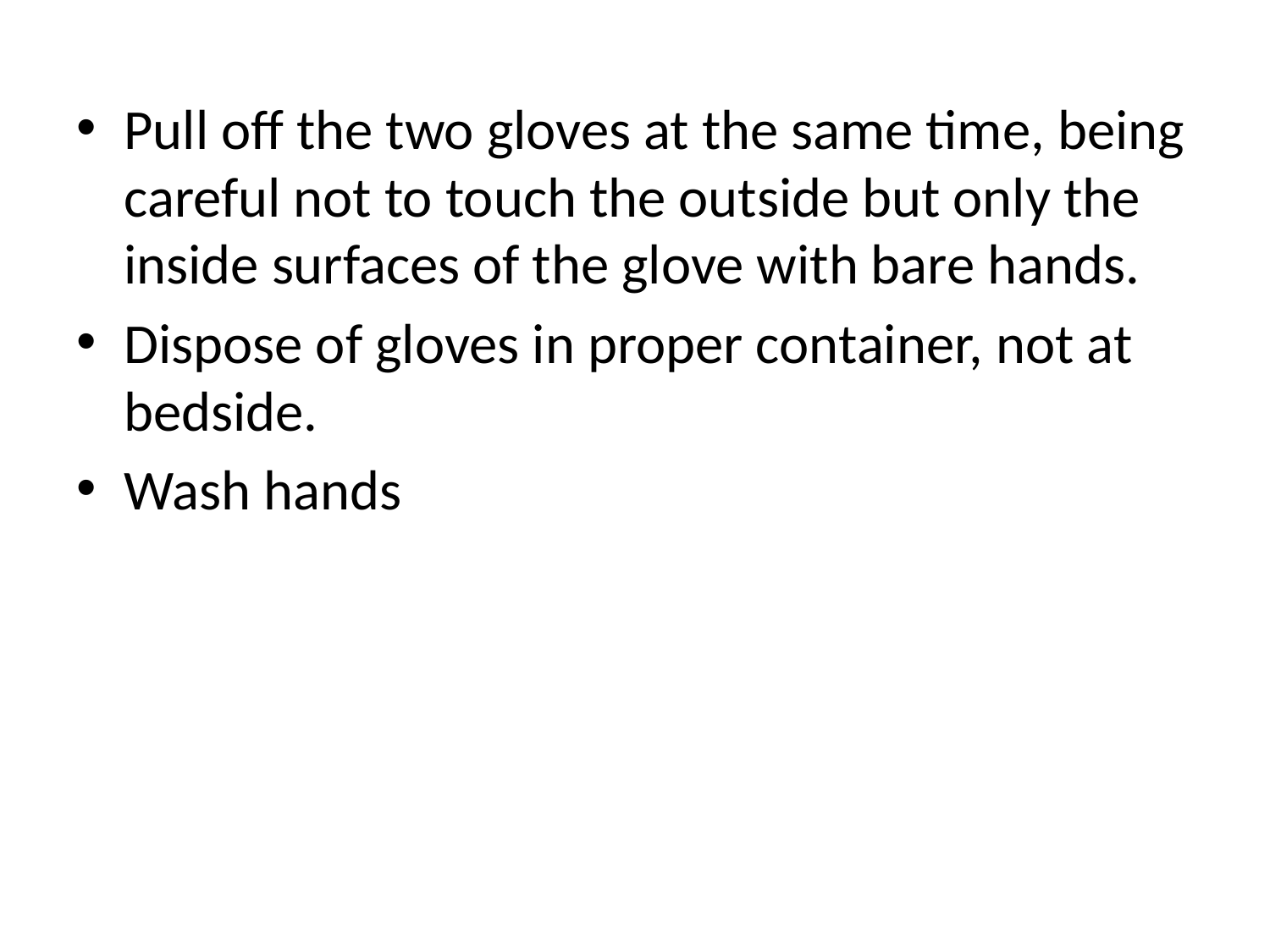

Pull off the two gloves at the same time, being careful not to touch the outside but only the inside surfaces of the glove with bare hands.
Dispose of gloves in proper container, not at bedside.
Wash hands